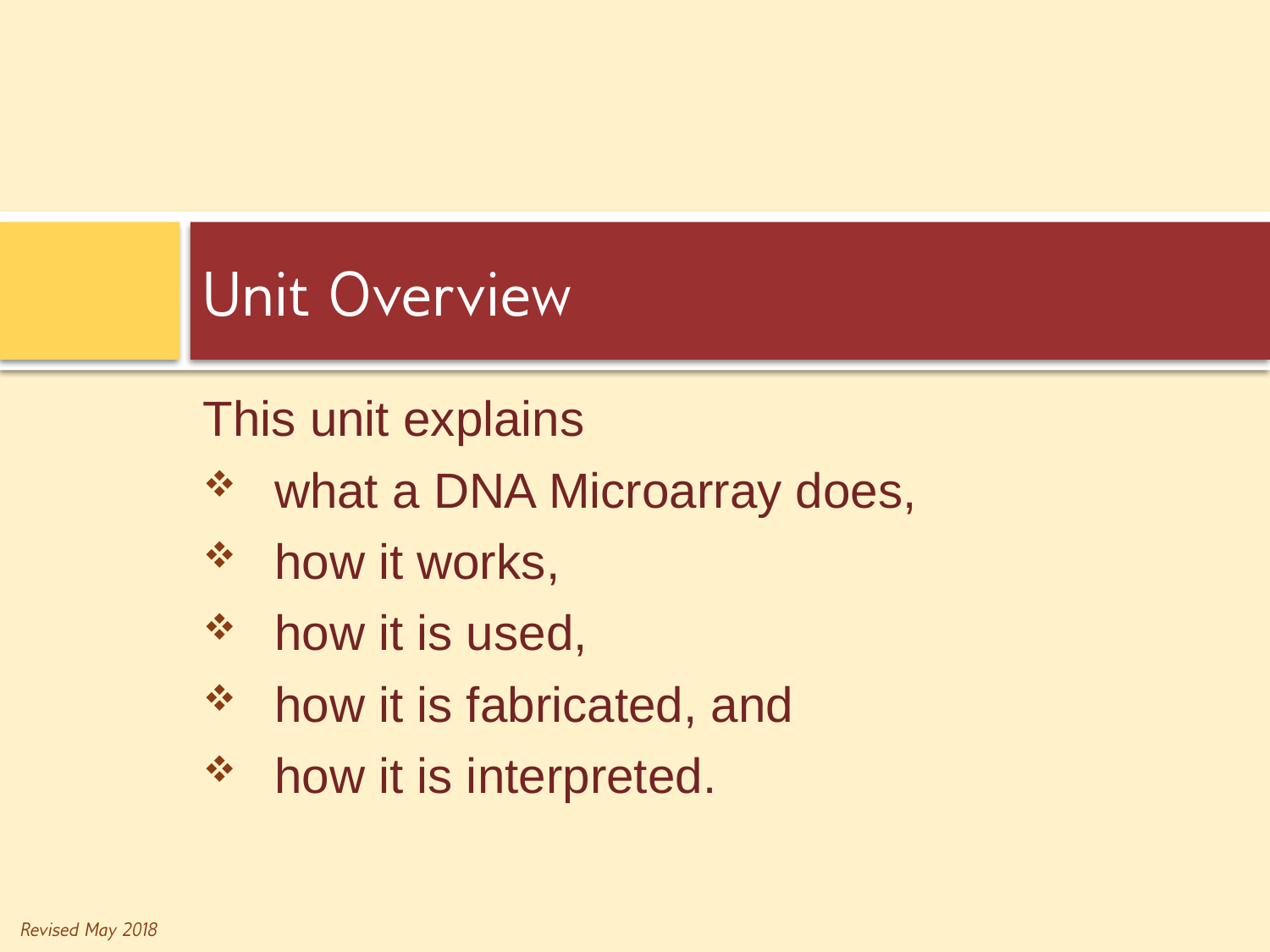

# Unit Overview
This unit explains
what a DNA Microarray does,
how it works,
how it is used,
how it is fabricated, and
how it is interpreted.